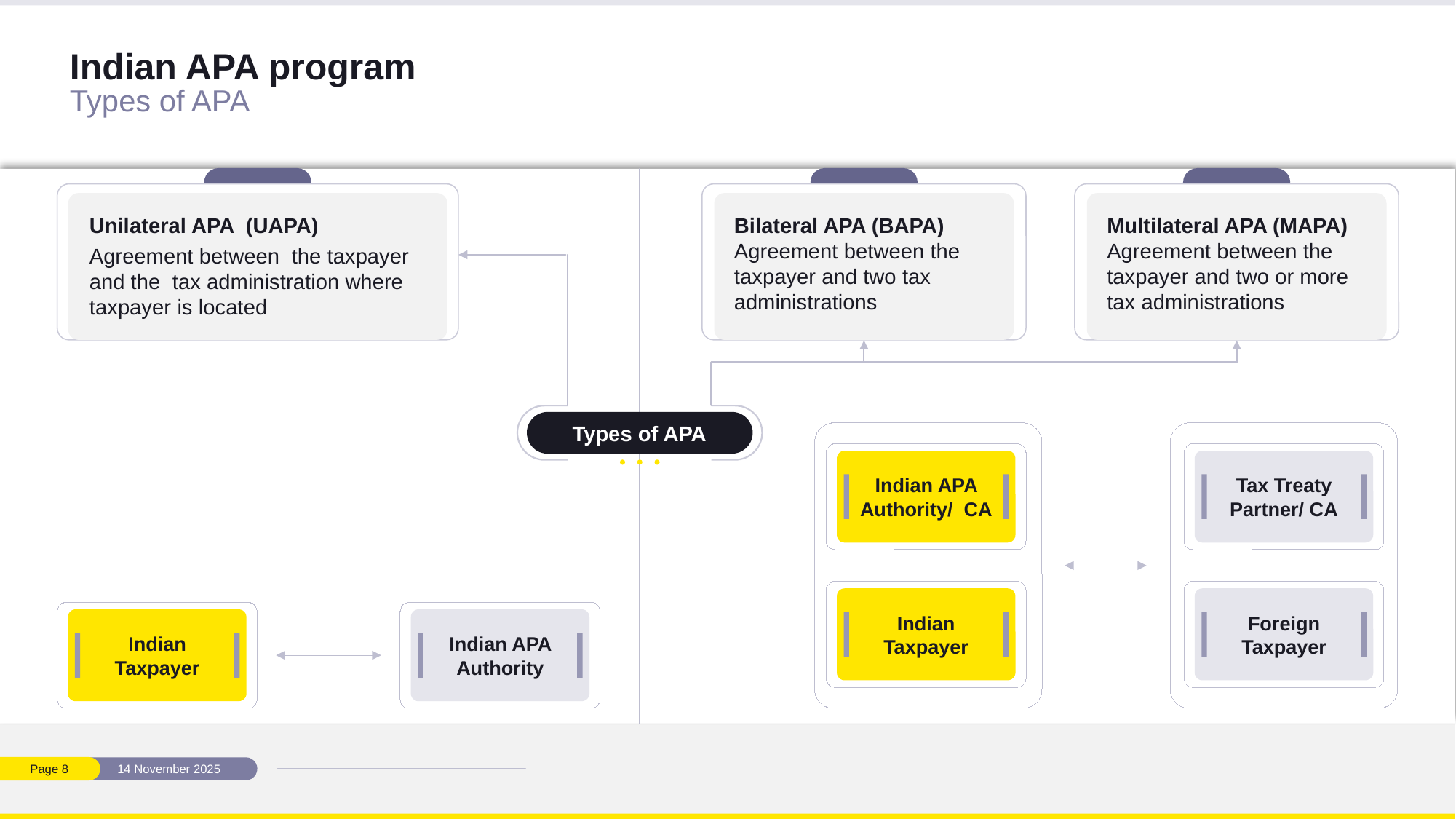

# Indian APA program Types of APA

Unilateral APA  (UAPA)
Agreement between  the taxpayer and the  tax administration where taxpayer is located

Bilateral APA (BAPA)  Agreement between the taxpayer and two tax administrations

Multilateral APA (MAPA) Agreement between the taxpayer and two or more tax administrations

Types of APA

Indian APA Authority/  CA

Indian Taxpayer

Tax Treaty Partner/ CA

Foreign Taxpayer

Indian Taxpayer

Indian APA Authority